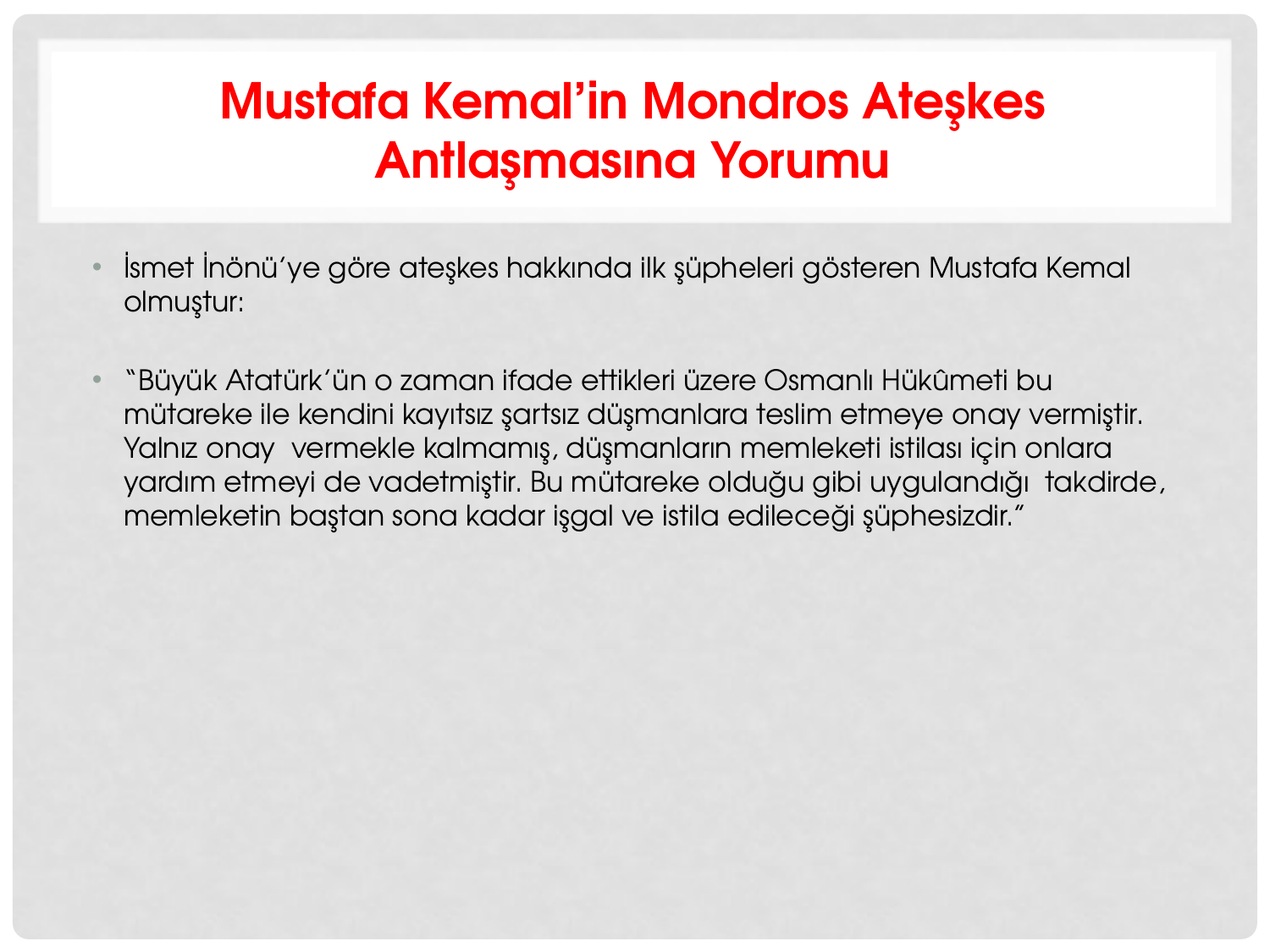

# Mustafa Kemal’in Mondros Ateşkes Antlaşmasına Yorumu
İsmet İnönü’ye göre ateşkes hakkında ilk şüpheleri gösteren Mustafa Kemal olmuştur:

“Büyük Atatürk’ün o zaman ifade ettikleri üzere Osmanlı Hükûmeti bu  mütareke ile kendini kayıtsız şartsız düşmanlara teslim etmeye onay vermiştir. Yalnız onay  vermekle kalmamış, düşmanların memleketi istilası için onlara yardım etmeyi de vadetmiştir. Bu mütareke olduğu gibi uygulandığı  takdirde, memleketin baştan sona kadar işgal ve istila edileceği şüphesizdir.”